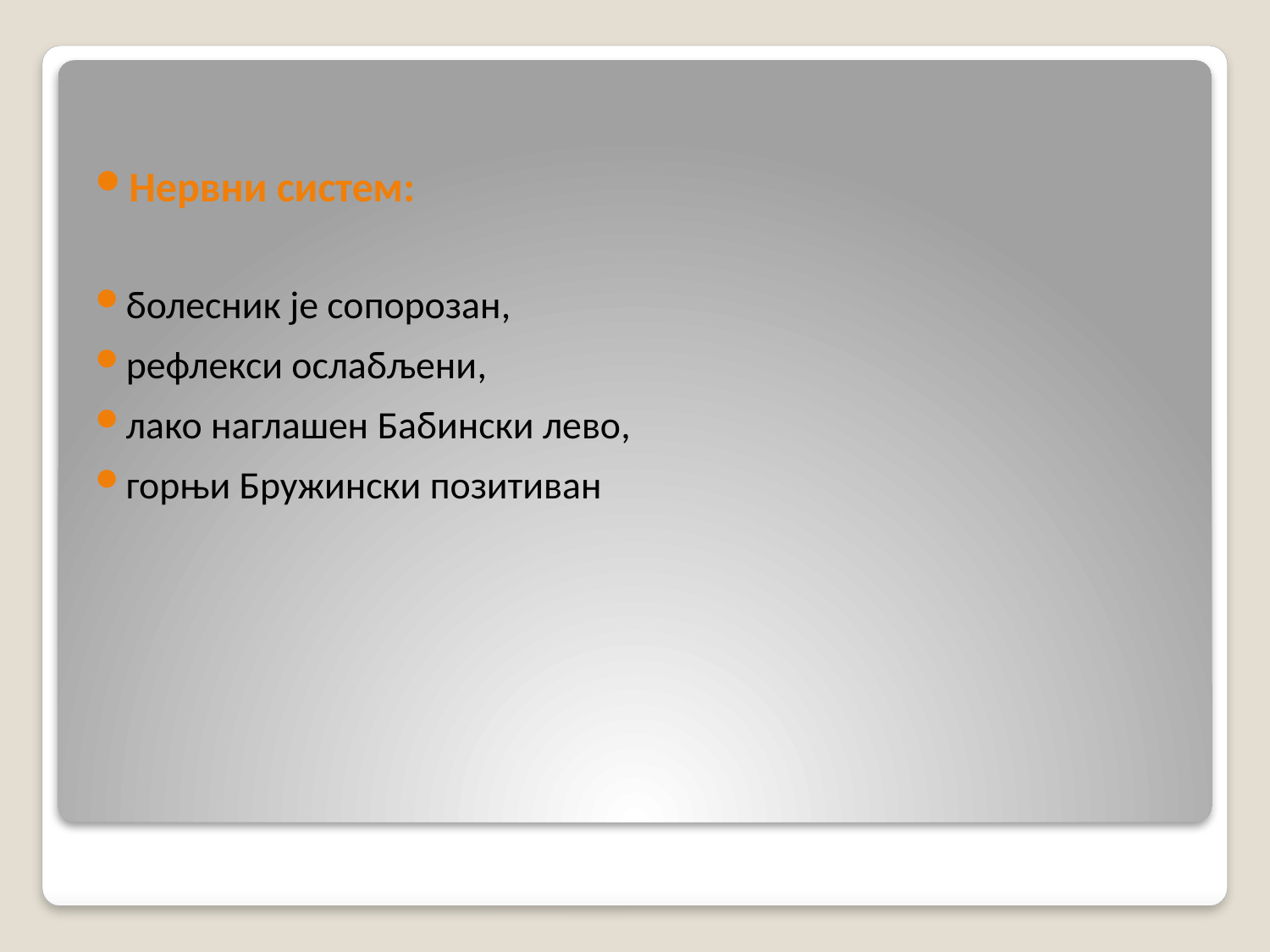

Нервни систем:

болесник је сопорозан,
рефлекси ослабљени,
лако наглашен Бабински лево,
горњи Бружински позитиван